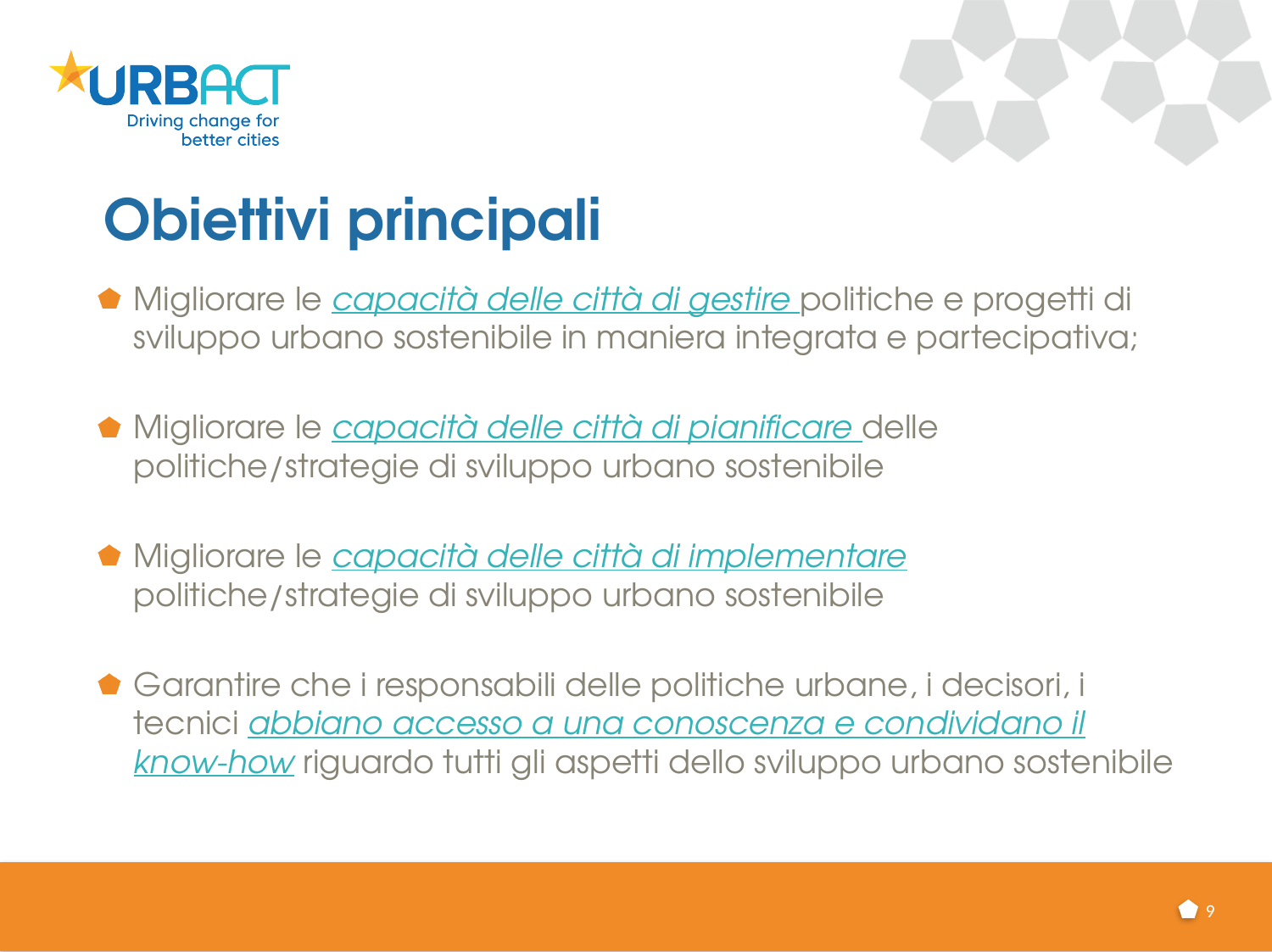

Obiettivi principali
Migliorare le capacità delle città di gestire politiche e progetti di sviluppo urbano sostenibile in maniera integrata e partecipativa;

Migliorare le capacità delle città di pianificare delle politiche/strategie di sviluppo urbano sostenibile

Migliorare le capacità delle città di implementare politiche/strategie di sviluppo urbano sostenibile

Garantire che i responsabili delle politiche urbane, i decisori, i tecnici abbiano accesso a una conoscenza e condividano il know-how riguardo tutti gli aspetti dello sviluppo urbano sostenibile
9